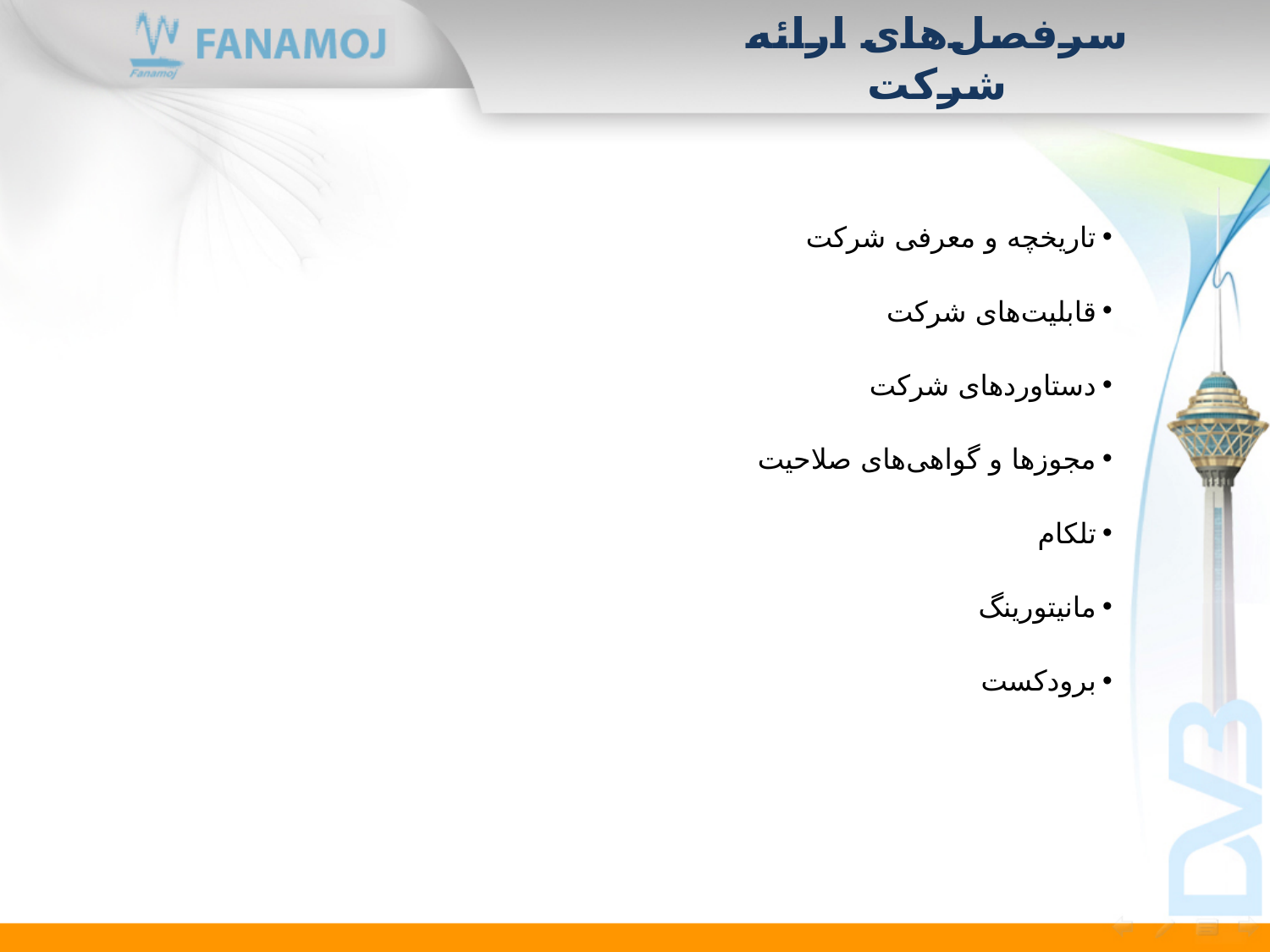

سرفصل‌های ارائه شرکت
تاریخچه و معرفی شرکت
قابلیت‌های شرکت
دستاوردهای شرکت
مجوزها و گواهی‌های صلاحیت
تلکام
مانیتورینگ
برودکست